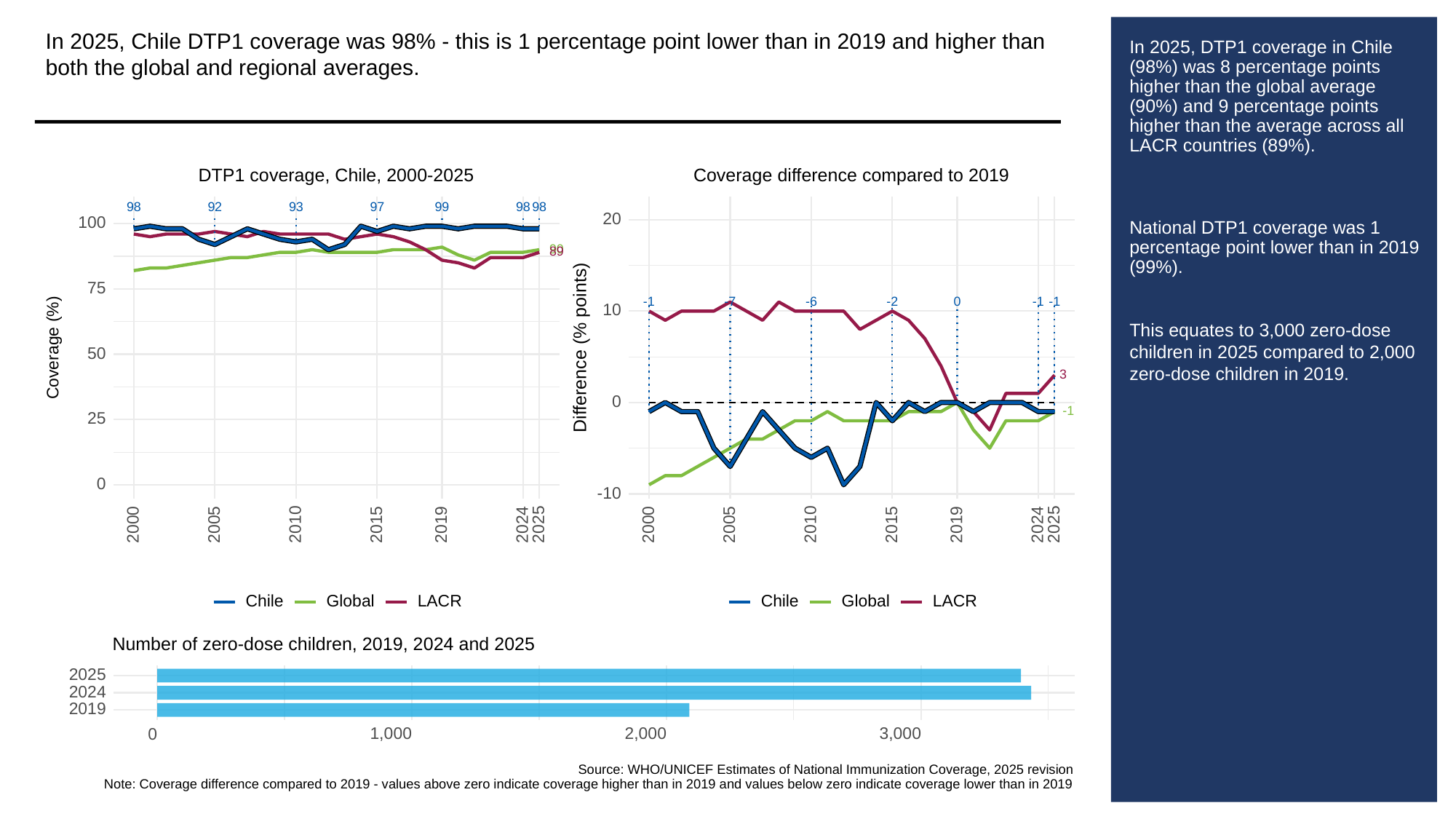

In 2025, Chile DTP1 coverage was 98% - this is 1 percentage point lower than in 2019 and higher than both the global and regional averages.
# In 2025, DTP1 coverage in Chile (98%) was 8 percentage points higher than the global average (90%) and 9 percentage points higher than the average across all LACR countries (89%).

National DTP1 coverage was 1 percentage point lower than in 2019 (99%).

This equates to 3,000 zero-dose children in 2025 compared to 2,000 zero-dose children in 2019.

DTP1 coverage, Chile, 2000-2025
Coverage difference compared to 2019

93
98
92
97
99
98
98
20
100

90

89

75

-6
0
-1
-2
-1
-1
-7

10

Difference (% points)
Coverage (%)
50

3

0

-1
25

0

-10

2000
2005
2010
2015
2019
2024
2025
2000
2005
2010
2015
2019
2024
2025
Chile
Global
LACR
Chile
Global
LACR

Number of zero-dose children, 2019, 2024 and 2025

2025

2024

2019

1,000
2,000
3,000
0
Source: WHO/UNICEF Estimates of National Immunization Coverage, 2025 revision
Note: Coverage difference compared to 2019 - values above zero indicate coverage higher than in 2019 and values below zero indicate coverage lower than in 2019